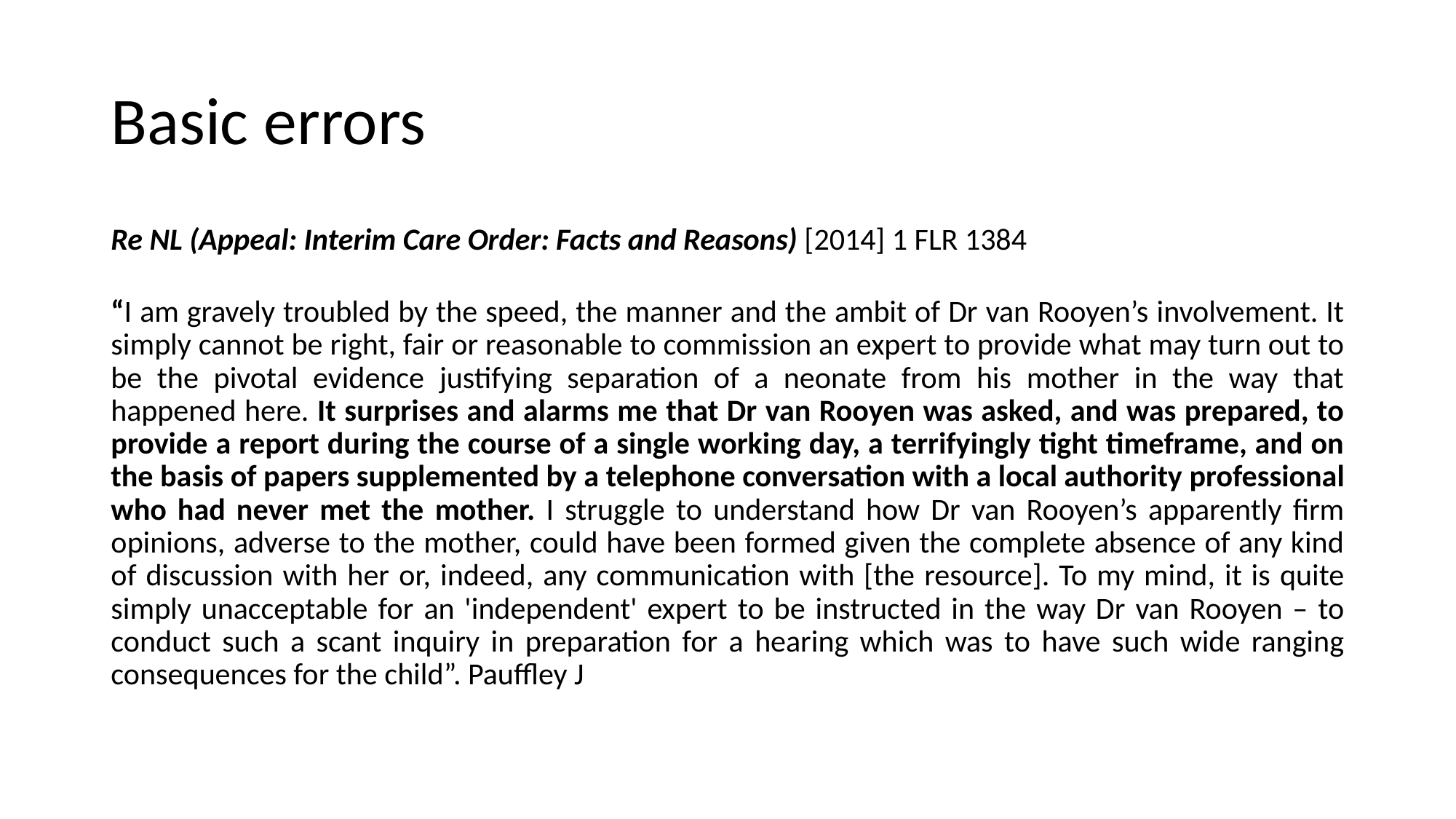

# Basic errors
Re NL (Appeal: Interim Care Order: Facts and Reasons) [2014] 1 FLR 1384

“I am gravely troubled by the speed, the manner and the ambit of Dr van Rooyen’s involvement. It simply cannot be right, fair or reasonable to commission an expert to provide what may turn out to be the pivotal evidence justifying separation of a neonate from his mother in the way that happened here. It surprises and alarms me that Dr van Rooyen was asked, and was prepared, to provide a report during the course of a single working day, a terrifyingly tight timeframe, and on the basis of papers supplemented by a telephone conversation with a local authority professional who had never met the mother. I struggle to understand how Dr van Rooyen’s apparently firm opinions, adverse to the mother, could have been formed given the complete absence of any kind of discussion with her or, indeed, any communication with [the resource]. To my mind, it is quite simply unacceptable for an 'independent' expert to be instructed in the way Dr van Rooyen – to conduct such a scant inquiry in preparation for a hearing which was to have such wide ranging consequences for the child”. Pauffley J